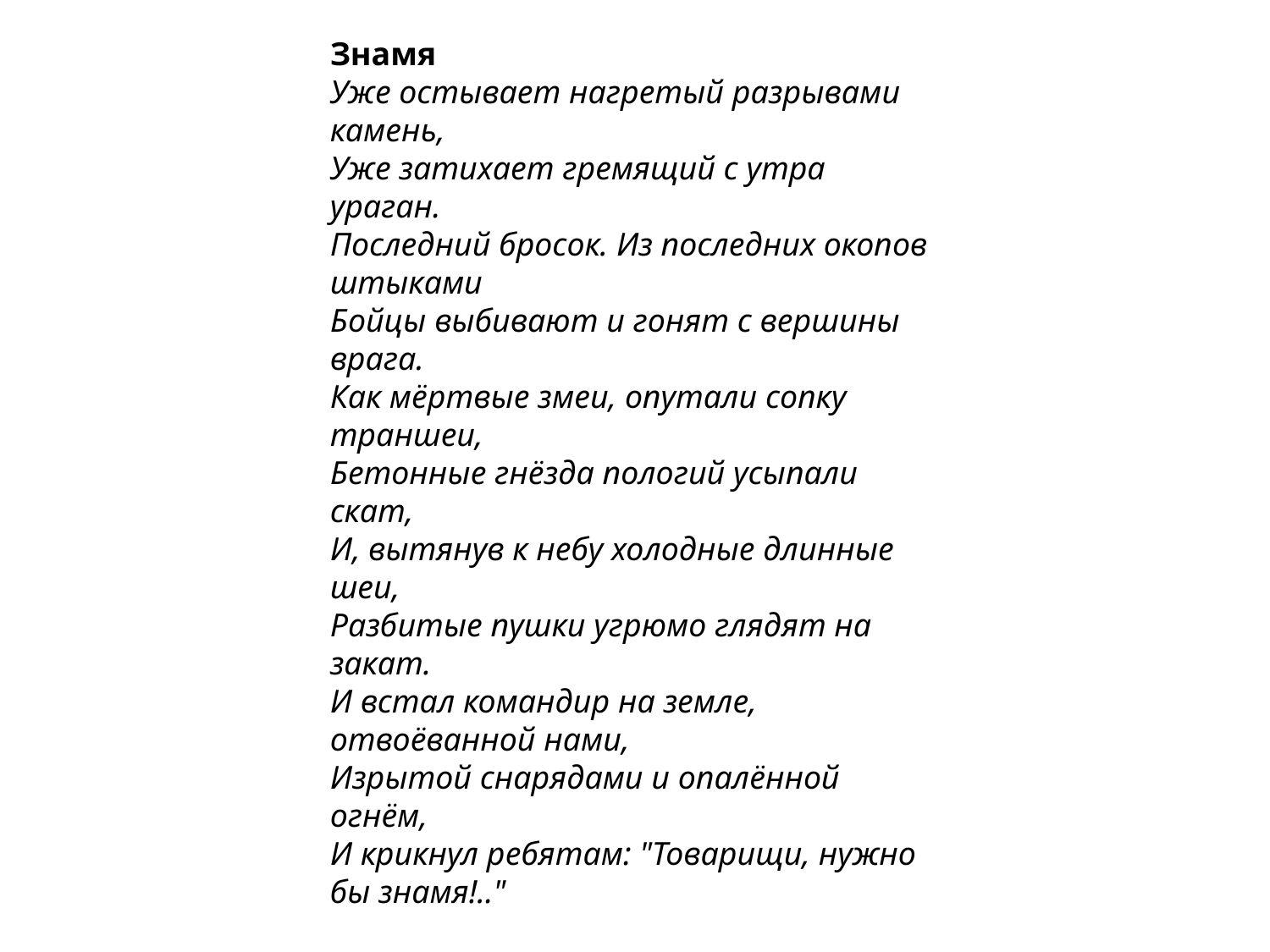

Знамя
Уже остывает нагретый разрывами камень,
Уже затихает гремящий с утра ураган.
Последний бросок. Из последних окопов штыками
Бойцы выбивают и гонят с вершины врага.
Как мёртвые змеи, опутали сопку траншеи,
Бетонные гнёзда пологий усыпали скат,
И, вытянув к небу холодные длинные шеи,
Разбитые пушки угрюмо глядят на закат.
И встал командир на земле, отвоёванной нами,
Изрытой снарядами и опалённой огнём,
И крикнул ребятам: "Товарищи, нужно бы знамя!.."